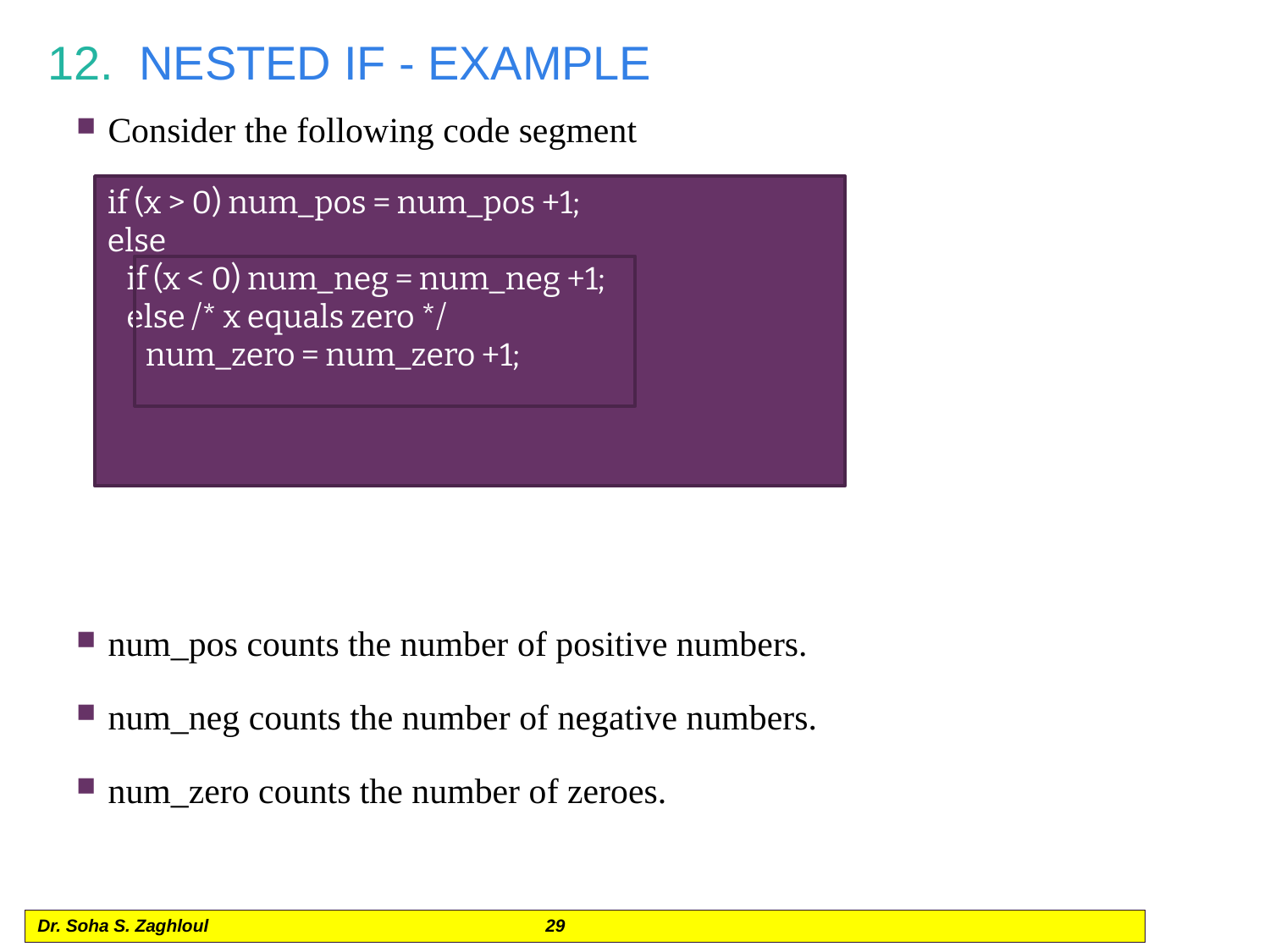

# 12.  NESTED IF - EXAMPLE
Consider the following code segment

num_pos counts the number of positive numbers.
num_neg counts the number of negative numbers.
num_zero counts the number of zeroes.

if (x > 0) num_pos = num_pos +1;
else
   if (x < 0) num_neg = num_neg +1;
   else /* x equals zero */
      num_zero = num_zero +1;

Dr. Soha S. Zaghloul			29